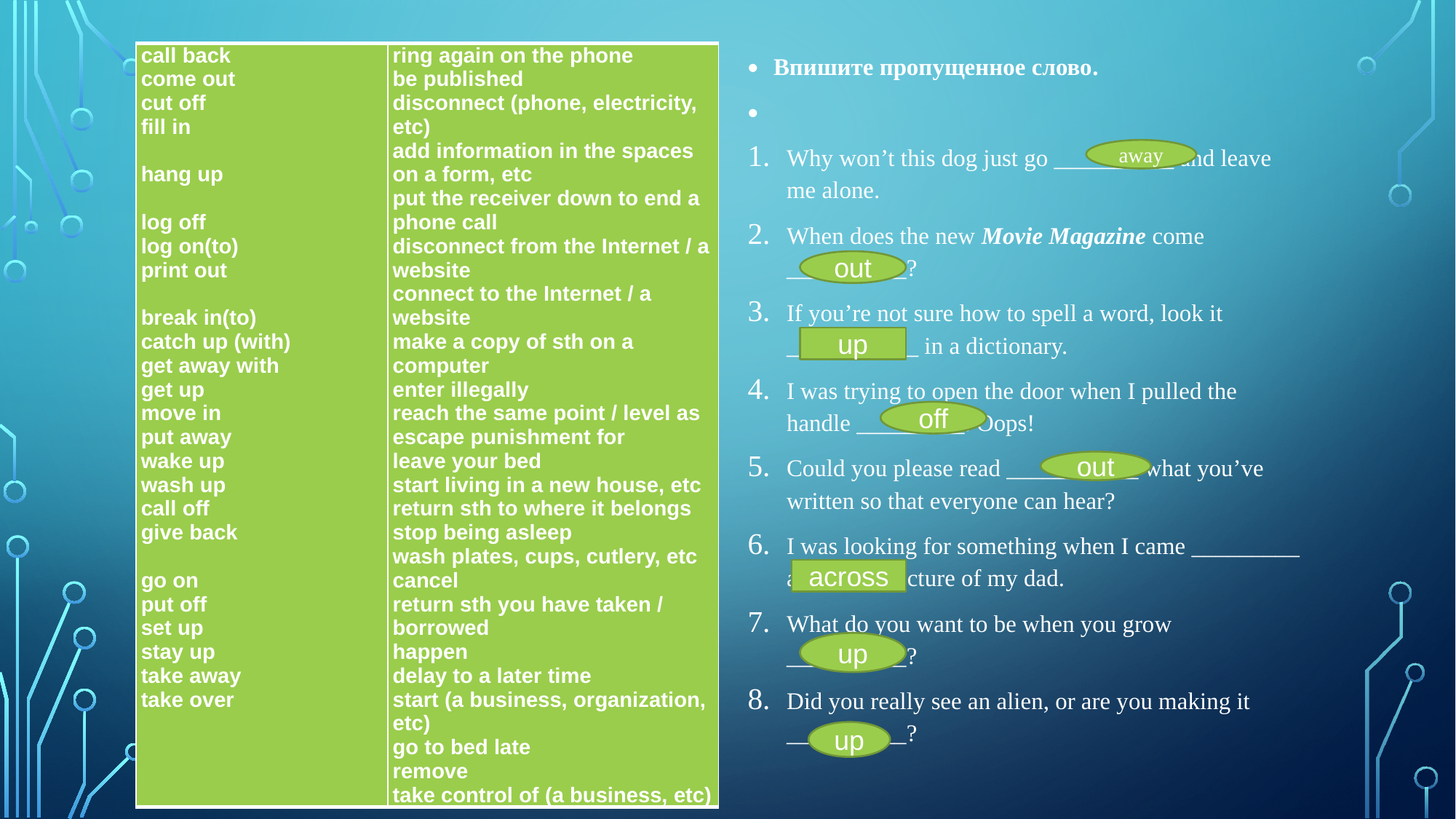

Впишите пропущенное слово.

Why won’t this dog just go __________ and leave me alone.
When does the new Movie Magazine come __________?
If you’re not sure how to spell a word, look it ___________ in a dictionary.
I was trying to open the door when I pulled the handle _________. Oops!
Could you please read ___________ what you’ve written so that everyone can hear?
I was looking for something when I came _________ a very old picture of my dad.
What do you want to be when you grow __________?
Did you really see an alien, or are you making it __________?

| call back come out cut off fill in hang up log off log on(to) print out break in(to) catch up (with) get away with get up move in put away wake up wash up call off give back go on put off set up stay up take away take over | ring again on the phone be published disconnect (phone, electricity, etc) add information in the spaces on a form, etc put the receiver down to end a phone call disconnect from the Internet / a website connect to the Internet / a website make a copy of sth on a computer enter illegally reach the same point / level as escape punishment for leave your bed start living in a new house, etc return sth to where it belongs stop being asleep wash plates, cups, cutlery, etc cancel return sth you have taken / borrowed happen delay to a later time start (a business, organization, etc) go to bed late remove take control of (a business, etc) |
| --- | --- |
away
out
up
off
out
across
up
up